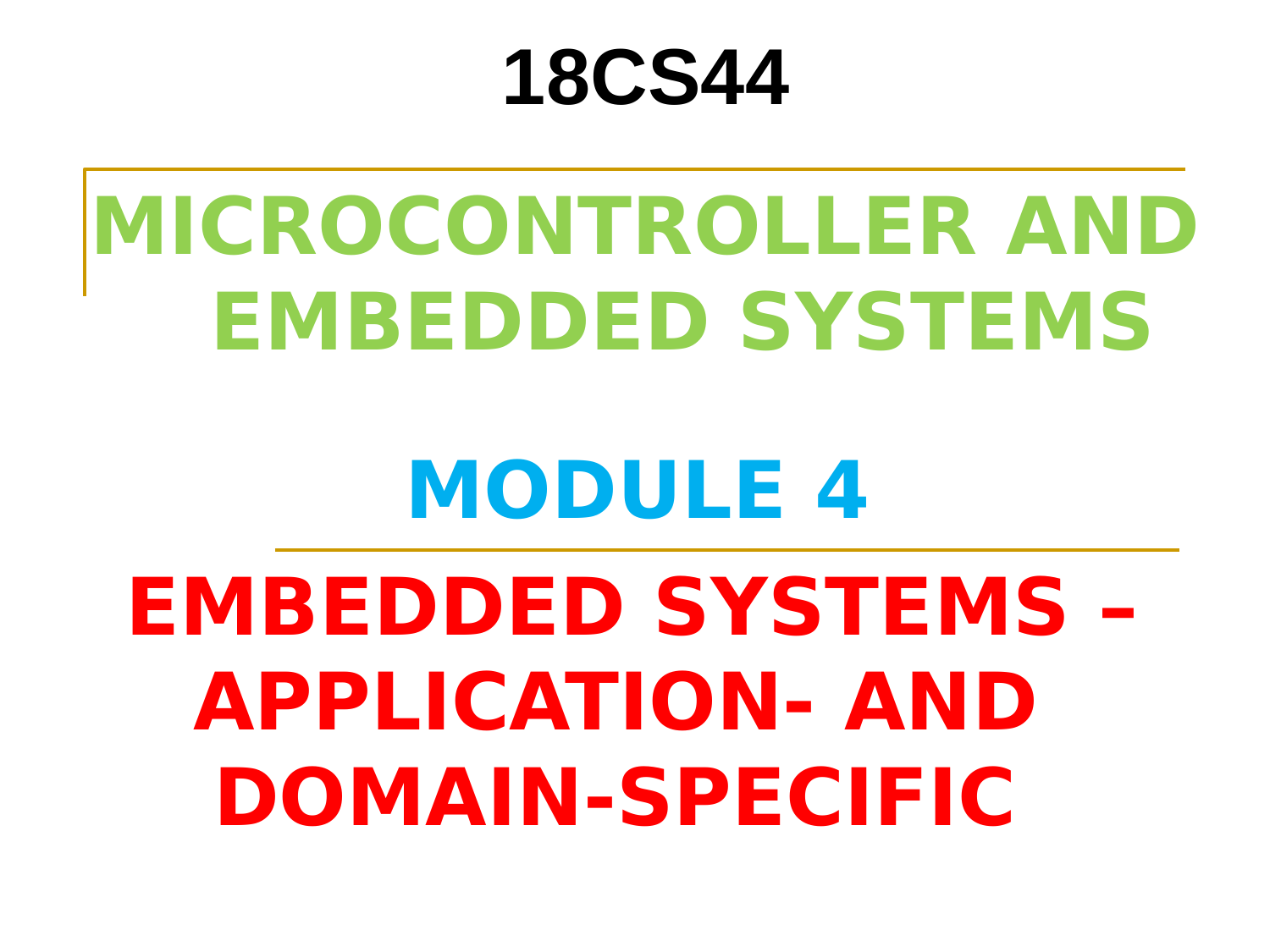

# 18CS44

MICROCONTROLLER AND  EMBEDDED SYSTEMS
MODULE 4  EMBEDDED SYSTEMS –
APPLICATION- AND  DOMAIN-SPECIFIC